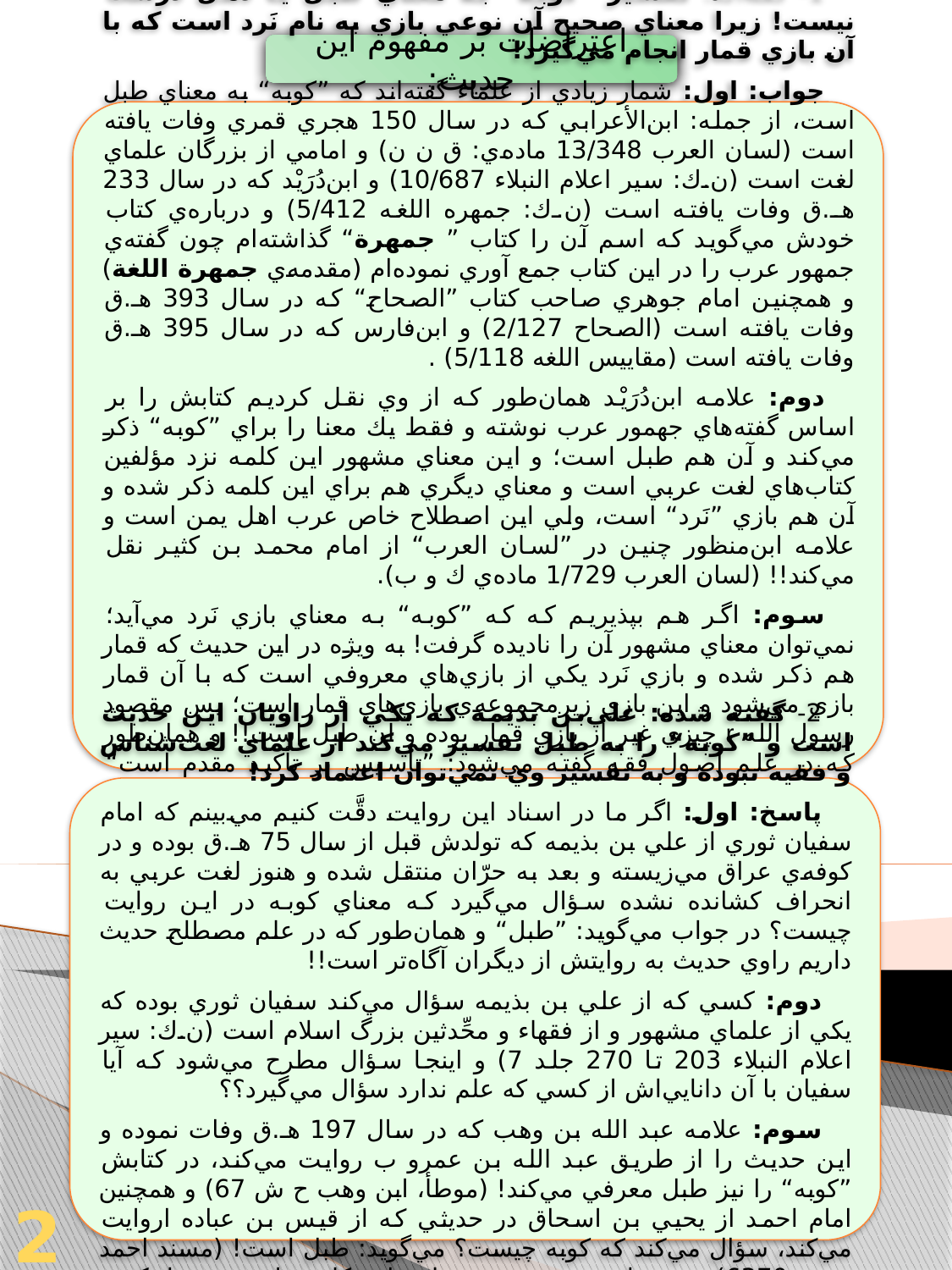

اعتراضات بر مفهوم اين حديث:
1- گفته‌اند: تفسير ”كوبه“ به معناي طبل يا دُهُل درست نيست! زيرا معناي صحيح آن نوعي بازي به نام نَرد است كه با آن بازي قمار انجام مي‌گيرد!
جواب: اول: شمار زيادي از علماء گفته‌اند كه ”كوبه“ به معناي طبل است، از جمله: ابن‌الأعرابي كه در سال 150 هجري قمري وفات يافته است (لسان العرب 13/348 ماده‌ي: ق ن ن) و امامي از بزرگان علماي لغت است (ن.ك: سير اعلام النبلاء 10/687) و ابن‌دُرَيْد كه در سال 233 هـ.ق وفات يافته است (ن.ك: جمهره اللغه 5/412) و درباره‌ي كتاب خودش مي‌گويد كه اسم آن را كتاب ” جمهرة“ گذاشته‌ام چون گفته‌ي جمهور عرب را در اين كتاب جمع آوري نموده‌ام (مقدمه‌ي جمهرة اللغة) و همچنين امام جوهري صاحب كتاب ”الصحاح“ كه در سال 393 هـ.ق وفات يافته است (الصحاح 2/127) و ابن‌فارس كه در سال 395 هـ.ق وفات يافته است (مقاييس اللغه 5/118) .
دوم: علامه ابن‌دُرَيْد همان‌طور كه از وي نقل كرديم كتابش را بر اساس گفته‌هاي جهمور عرب نوشته و فقط يك معنا را براي ”كوبه“ ذكر مي‌كند و آن هم طبل است؛ و اين معناي مشهور اين كلمه نزد مؤلفين كتاب‌هاي لغت عربي است و معناي ديگري هم براي اين كلمه ذكر شده و آن هم بازي ”نَرد“ است، ولي اين اصطلاح خاص عرب اهل يمن است و علامه ابن‌منظور چنين در ”لسان العرب“ از امام محمد بن كثير نقل مي‌كند!! (لسان العرب 1/729 ماده‌ي ك و ب).
سوم: اگر هم بپذيريم كه كه ”كوبه“ به معناي بازي نَرد مي‌آيد؛ نمي‌توان معناي مشهور آن را ناديده گرفت! به ويژه در اين حديث كه قمار هم ذكر شده و بازي نَرد يكي از بازي‌هاي معروفي است كه با آن قمار بازي مي‌شود و اين بازي زيرمجموعه‌ي بازي‌هاي قمار است؛ پس مقصود رسول الله r چيزي غير از بازي‌ قمار بوده و آن طبل است!! و همان‌طور كه در علم اصول فقه گفته مي‌شود: ”تأسيس بر تأكيد مقدم است“ (الإحكام، آمدي 1/276 و 2/206 و 2/284 و 2/287 و القواعد الفقهيه ص 347 و ..) يعني: بيان يك حكم جديد بر تأكيد بر مسأله‌ي قبلي مقدم است! در نتيجه بايد ”كوبه“ چيز ديگري غير از بازي نَرد باشد كه با آن قمار بازي مي‌شود!
2- گفته شده: علي‌بن بذيمه كه يكي از راويان اين حديث است و ”كوبه“ را به طبل تفسير مي‌كند از علماي لغت‌شناس و فقيه نبوده و به تفسير وي نمي‌توان اعتماد كرد!
پاسخ: اول: اگر ما در اسناد اين روايت دقَّت كنيم مي‌بينم كه امام سفيان ثوري از علي بن بذيمه كه تولدش قبل از سال 75 هـ.ق بوده و در كوفه‌ي عراق مي‌زيسته و بعد به حرّان منتقل شده و هنوز لغت عربي به انحراف كشانده نشده سؤال مي‌گيرد كه معناي كوبه در اين روايت چيست؟ در جواب مي‌گويد: ”طبل“ و همان‌طور كه در علم مصطلح حديث داريم راوي حديث به روايتش از ديگران آگاه‌تر است!!
دوم: كسي كه از علي بن بذيمه سؤال مي‌كند سفيان ثوري بوده كه يكي از علماي مشهور و از فقهاء و محِّدثين بزرگ اسلام است (ن.ك: سير اعلام النبلاء 203 تا 270 جلد 7) و اينجا سؤال مطرح مي‌شود كه آيا سفيان با آن دانايي‌اش از كسي كه علم ندارد سؤال مي‌گيرد؟؟
سوم: علامه عبد الله بن وهب كه در سال 197 هـ.ق وفات نموده و اين حديث را از طريق عبد الله بن عمرو ب روايت مي‌كند، در كتابش ”كوبه“ را نيز طبل معرفي مي‌كند! (موطأ، ابن وهب ح ش 67) و همچنين امام احمد از يحيي بن اسحاق در حديثي كه از قيس بن عباده اروايت مي‌كند، سؤال مي‌كند كه كوبه چيست؟ مي‌گويد: طبل است! (مسند احمد ح ش 6370)  پس علي بن بذيمه به تنهايي اين كلمه را چنين معنا نكرده است!
25